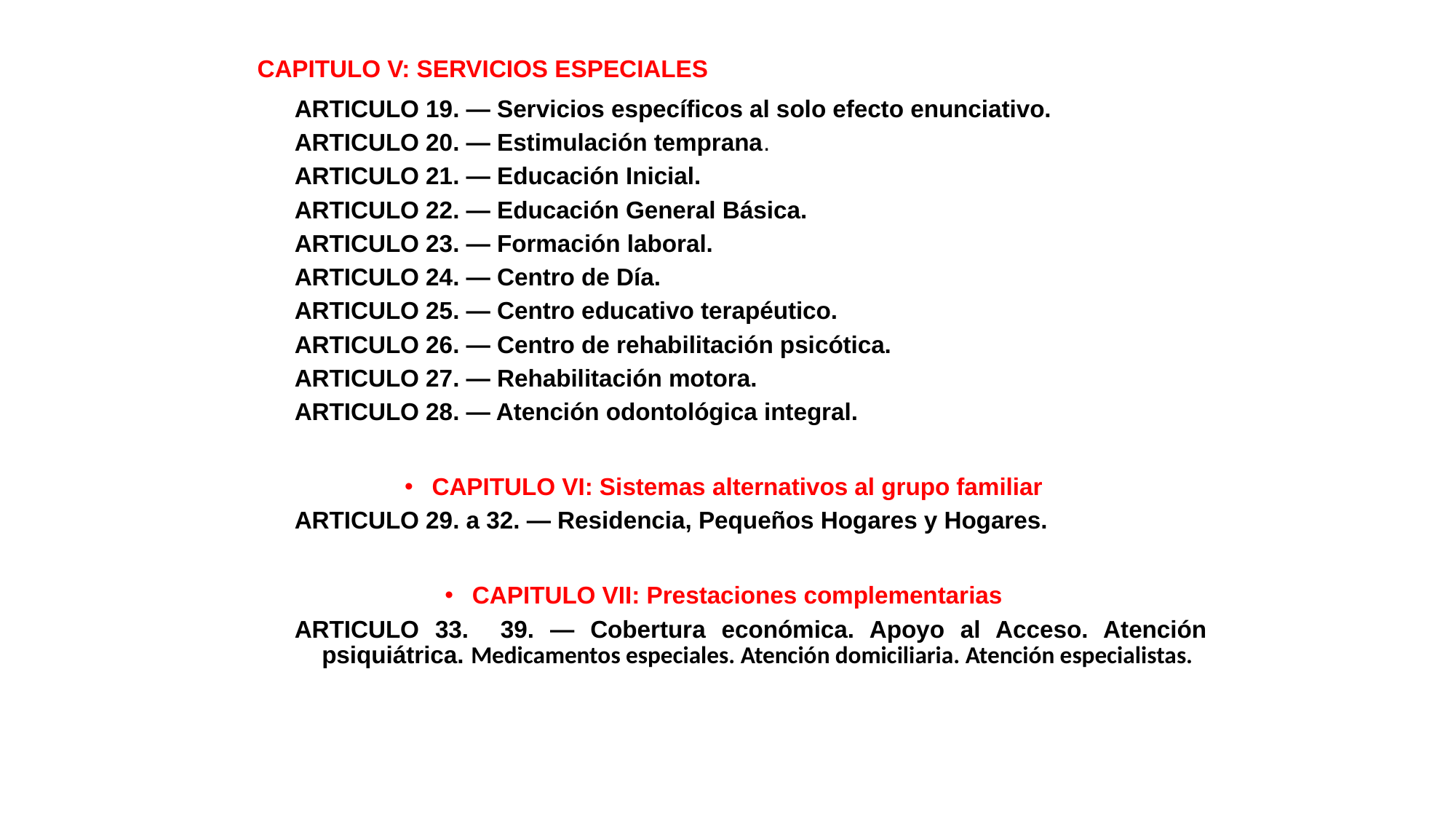

# CAPITULO V: SERVICIOS ESPECIALES
ARTICULO 19. — Servicios específicos al solo efecto enunciativo.
ARTICULO 20. — Estimulación temprana.
ARTICULO 21. — Educación Inicial.
ARTICULO 22. — Educación General Básica.
ARTICULO 23. — Formación laboral.
ARTICULO 24. — Centro de Día.
ARTICULO 25. — Centro educativo terapéutico.
ARTICULO 26. — Centro de rehabilitación psicótica.
ARTICULO 27. — Rehabilitación motora.
ARTICULO 28. — Atención odontológica integral.

CAPITULO VI: Sistemas alternativos al grupo familiar
ARTICULO 29. a 32. — Residencia, Pequeños Hogares y Hogares.

CAPITULO VII: Prestaciones complementarias
ARTICULO 33.  39. — Cobertura económica. Apoyo al Acceso. Atención psiquiátrica. Medicamentos especiales. Atención domiciliaria. Atención especialistas.